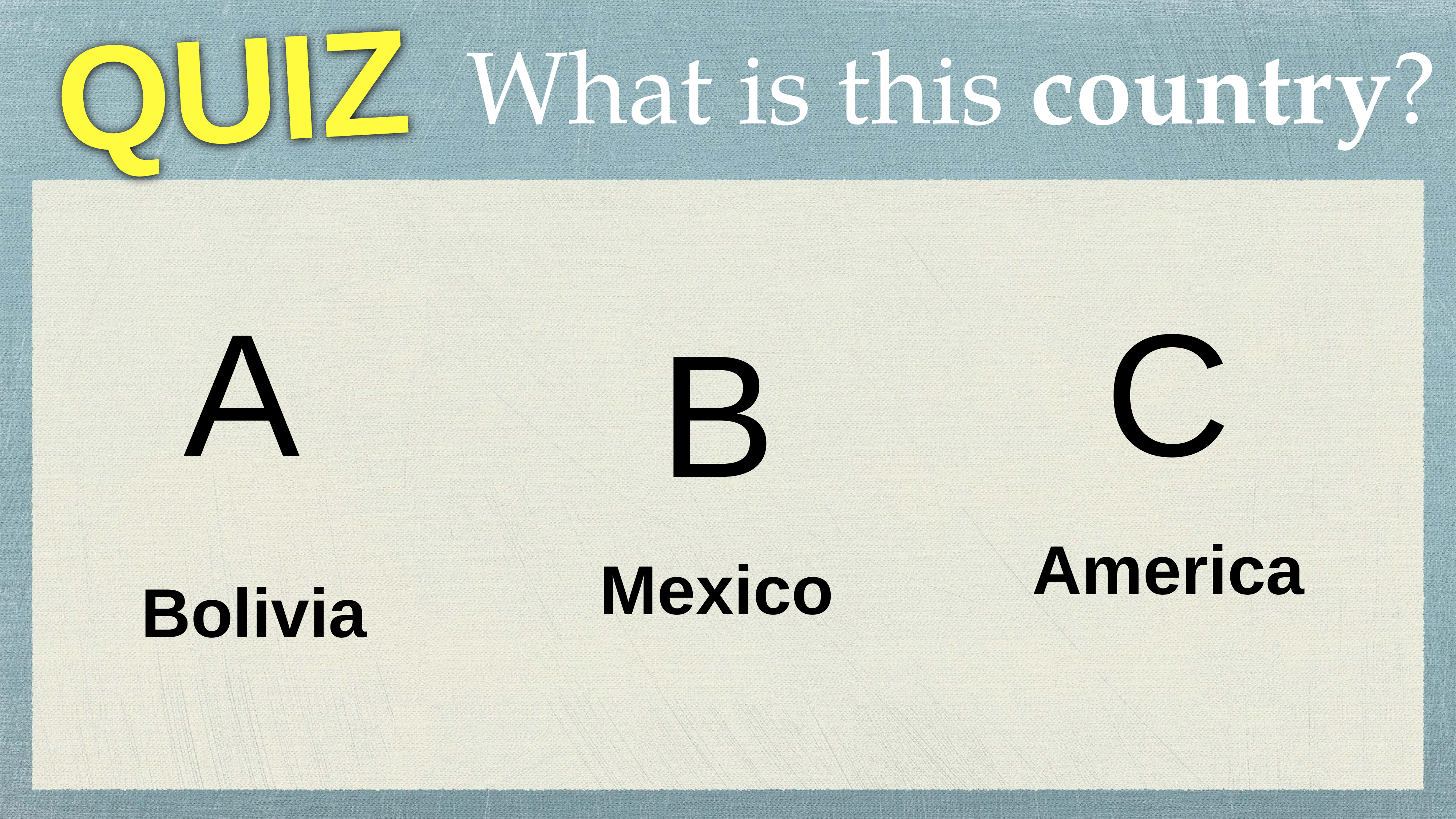

# What is this country?
QUIZ
A
C
B
America
Mexico
Bolivia